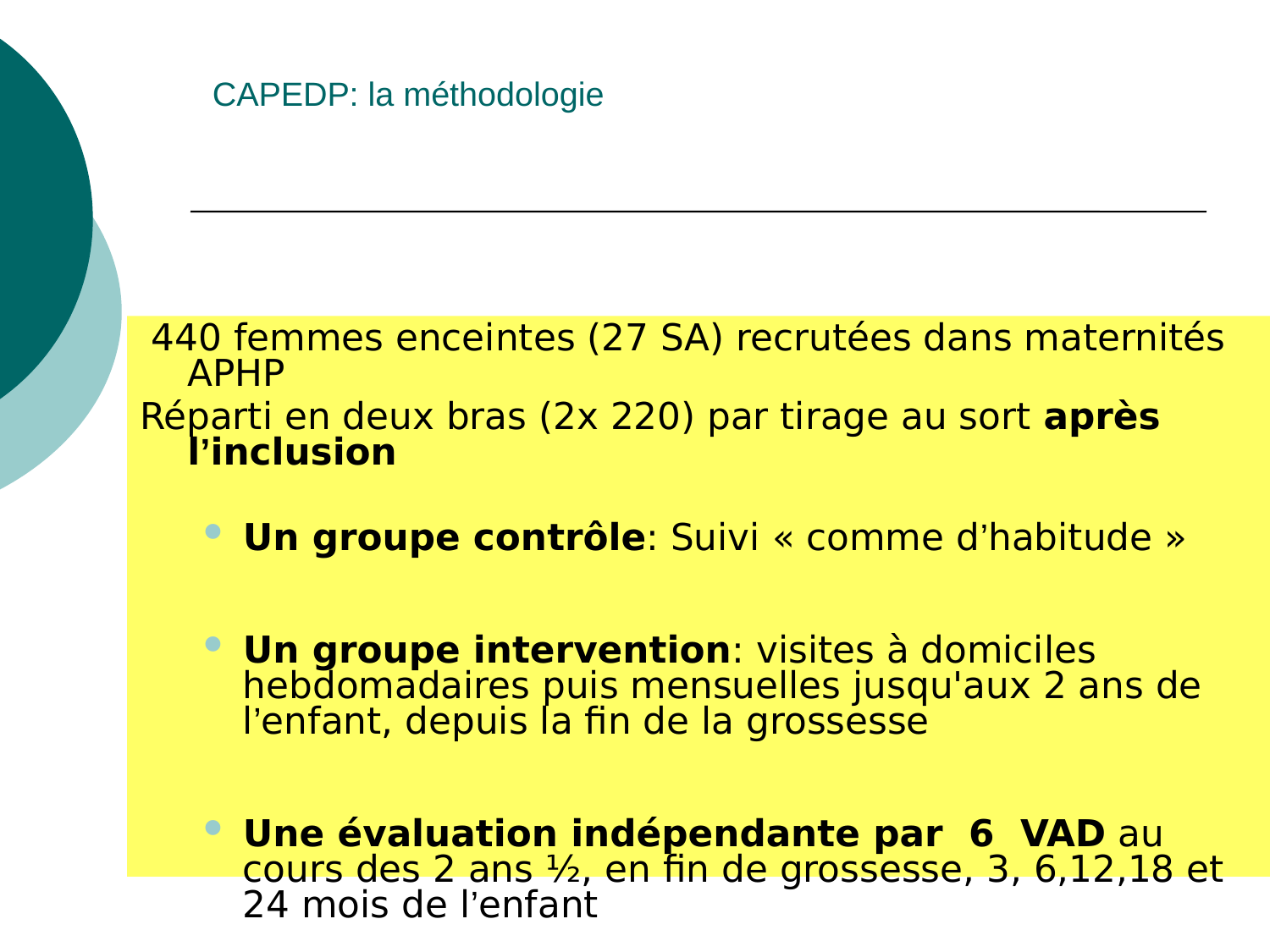

CAPEDP: la méthodologie
 440 femmes enceintes (27 SA) recrutées dans maternités APHP
Réparti en deux bras (2x 220) par tirage au sort après l’inclusion

Un groupe contrôle: Suivi « comme d’habitude »

Un groupe intervention: visites à domiciles hebdomadaires puis mensuelles jusqu'aux 2 ans de l’enfant, depuis la fin de la grossesse

Une évaluation indépendante par  6  VAD au cours des 2 ans ½, en fin de grossesse, 3, 6,12,18 et 24 mois de l’enfant